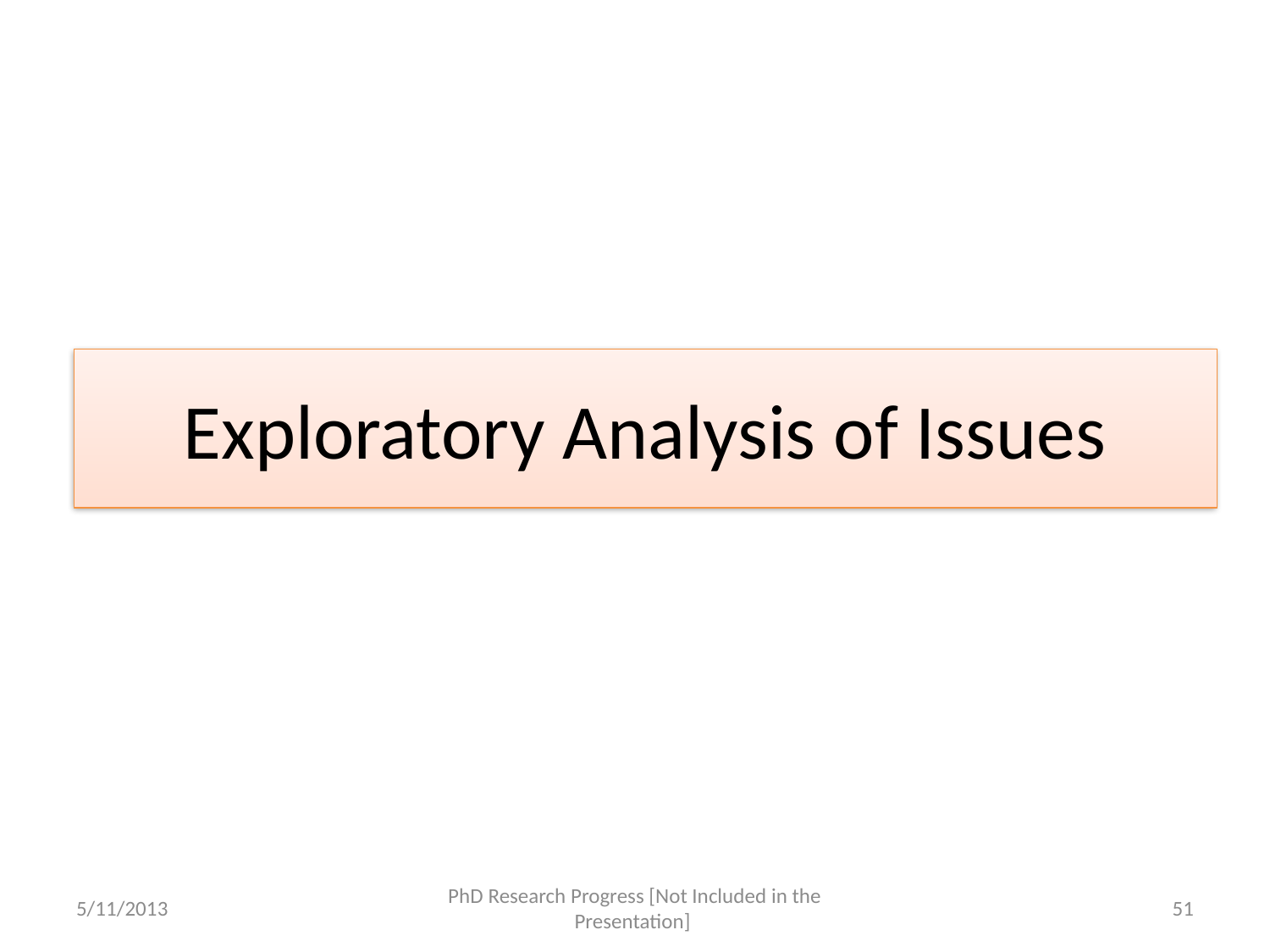

# Exploratory Analysis of Issues
5/11/2013
PhD Research Progress [Not Included in the Presentation]
51